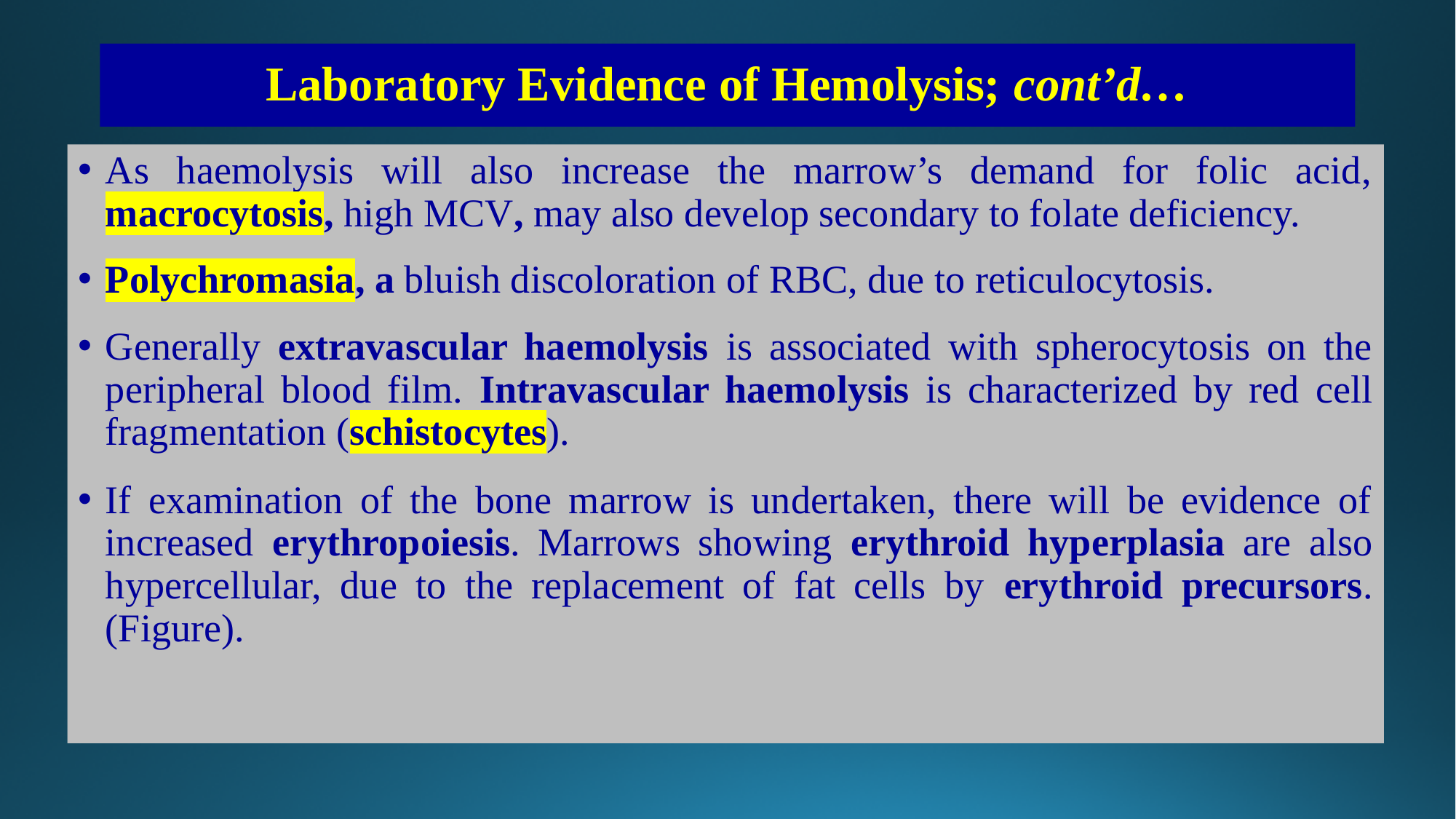

# Laboratory Evidence of Hemolysis; cont’d…
As haemolysis will also increase the marrow’s demand for folic acid, macrocytosis, high MCV, may also develop secondary to folate deficiency.

Polychromasia, a bluish discoloration of RBC, due to reticulocytosis.

Generally extravascular haemolysis is associated with spherocytosis on the peripheral blood film. Intravascular haemolysis is characterized by red cell fragmentation (schistocytes).

If examination of the bone marrow is undertaken, there will be evidence of increased erythropoiesis. Marrows showing erythroid hyperplasia are also hypercellular, due to the replacement of fat cells by erythroid precursors. (Figure).